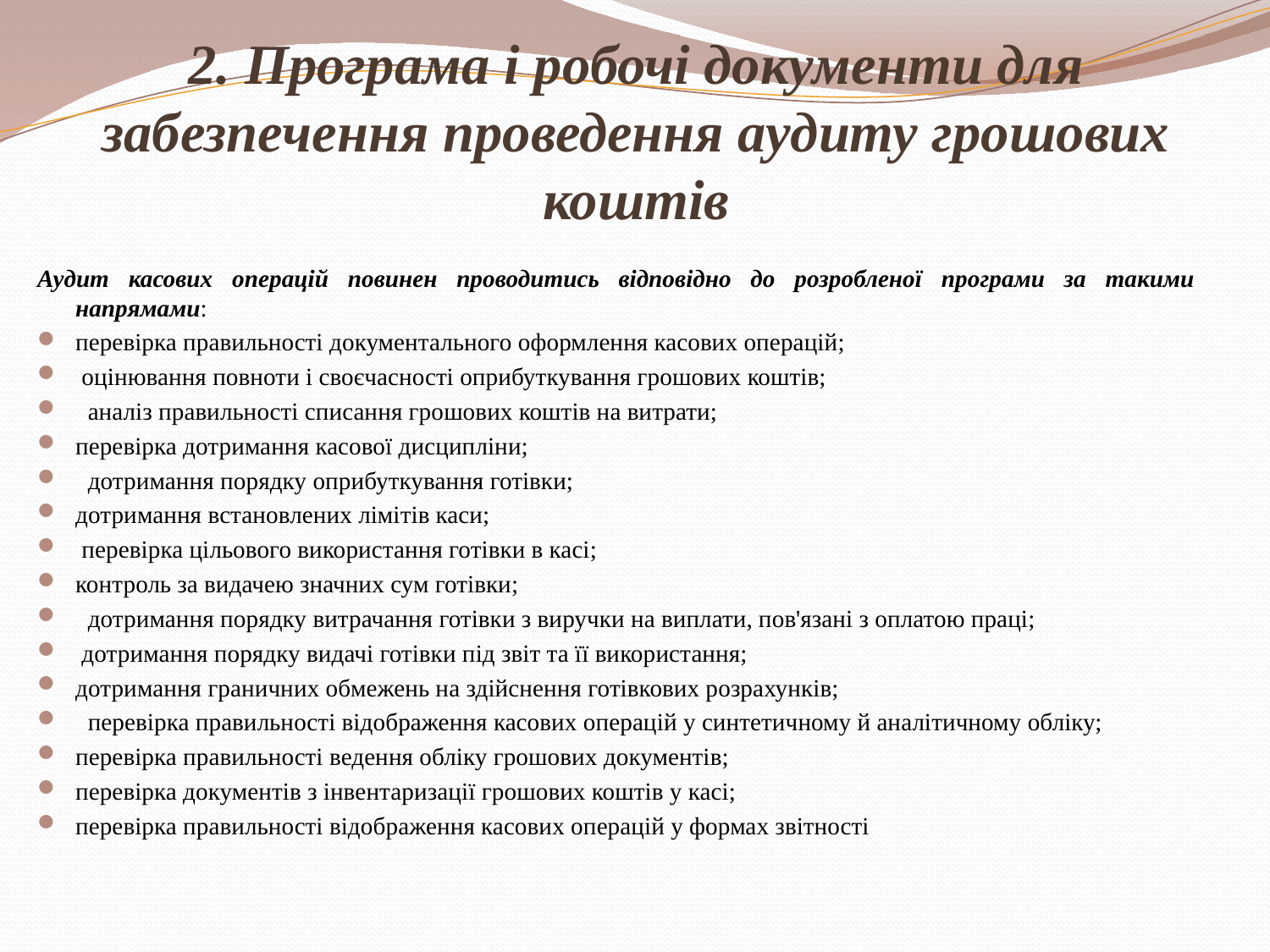

# 2. Програма і робочі документи для забезпечення проведення аудиту грошових коштів
Аудит касових операцій повинен проводитись відповідно до розробленої програми за такими напрямами:
перевірка правильності документального оформлення касових операцій;
 оцінювання повноти і своєчасності оприбуткування грошових коштів;
  аналіз правильності списання грошових коштів на витрати;
перевірка дотримання касової дисципліни;
  дотримання порядку оприбуткування готівки;
дотримання встановлених лімітів каси;
 перевірка цільового використання готівки в касі;
контроль за видачею значних сум готівки;
  дотримання порядку витрачання готівки з виручки на виплати, пов'язані з оплатою праці;
 дотримання порядку видачі готівки під звіт та її використання;
дотримання граничних обмежень на здійснення готівкових розрахунків;
  перевірка правильності відображення касових операцій у синтетичному й аналітичному обліку;
перевірка правильності ведення обліку грошових документів;
перевірка документів з інвентаризації грошових коштів у касі;
перевірка правильності відображення касових операцій у формах звітності